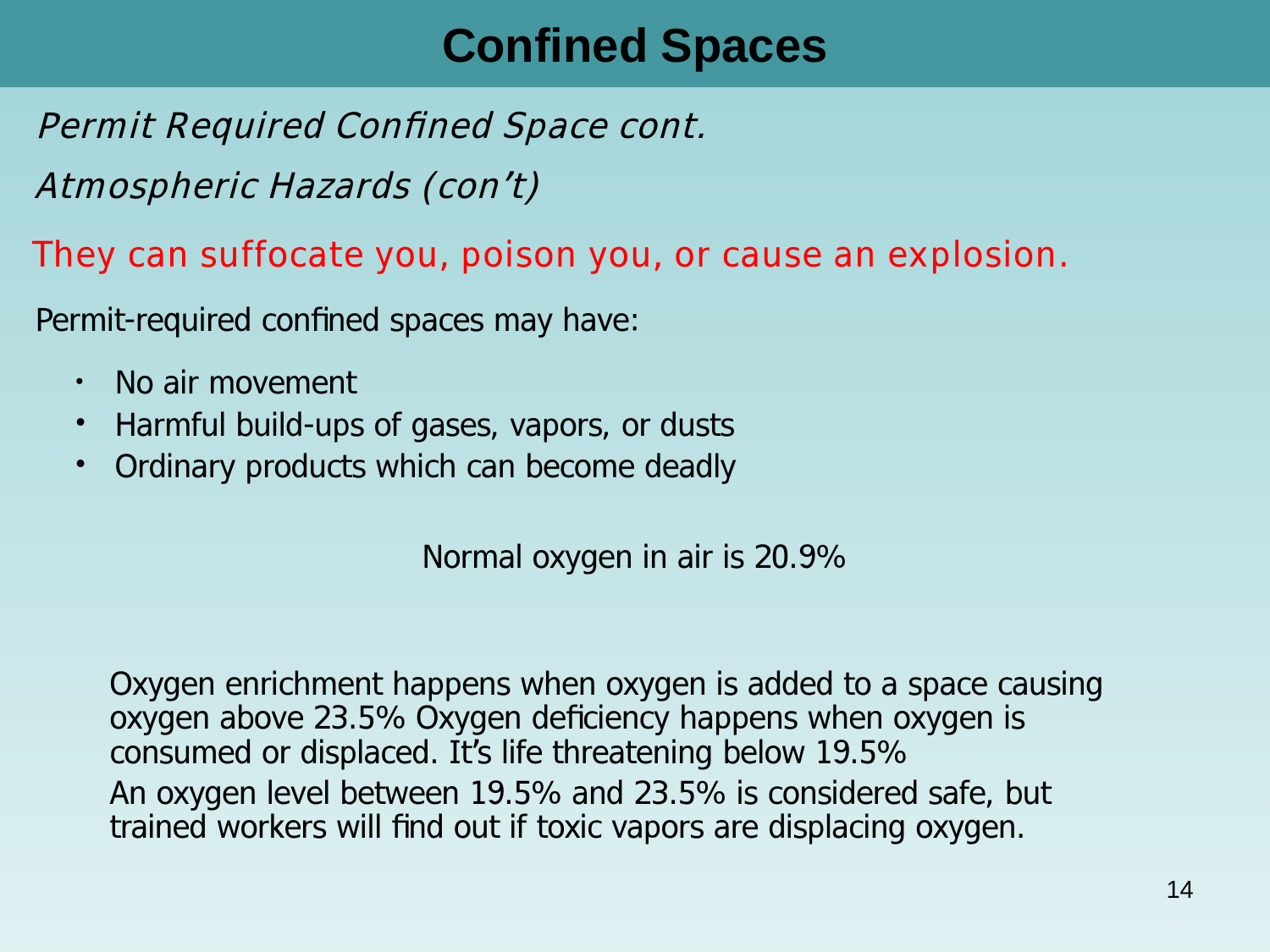

# Confined Spaces
Permit Required Confined Space cont.
Atmospheric Hazards (con’t)
They can suffocate you, poison you, or cause an explosion.
Permit-required confined spaces may have:
No air movement
Harmful build-ups of gases, vapors, or dusts
Ordinary products which can become deadly
Normal oxygen in air is 20.9%
Oxygen enrichment happens when oxygen is added to a space causing oxygen above 23.5% Oxygen deficiency happens when oxygen is consumed or displaced. It’s life threatening below 19.5%
An oxygen level between 19.5% and 23.5% is considered safe, but
trained workers will find out if toxic vapors are displacing oxygen.
14